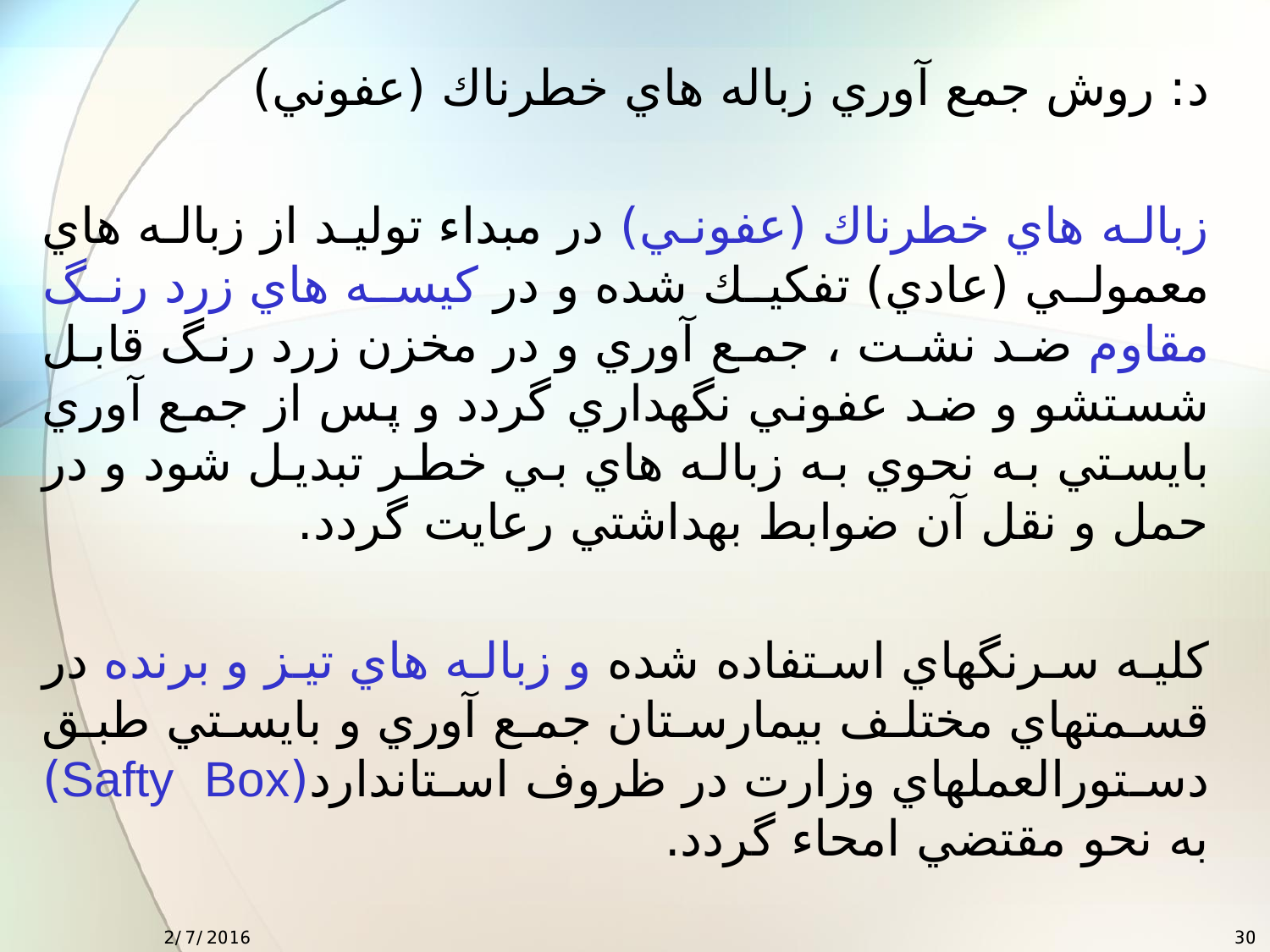

د: روش جمع آوري زباله هاي خطرناك (عفوني)

زباله هاي خطرناك (عفوني) در مبداء توليد از زباله هاي معمولي (عادي) تفكيك شده و در كيسه هاي زرد رنگ مقاوم ضد نشت ، جمع آوري و در مخزن زرد رنگ قابل شستشو و ضد عفوني نگهداري گردد و پس از جمع آوري بايستي به نحوي به زباله هاي بي خطر تبديل شود و در حمل و نقل آن ضوابط بهداشتي رعايت گردد.

كليه سرنگهاي استفاده شده و زباله هاي تيز و برنده در قسمتهاي مختلف بيمارستان جمع آوري و بايستي طبق دستورالعملهاي وزارت در ظروف استاندارد(Safty Box) به نحو مقتضي امحاء گردد.
2/7/2016
30